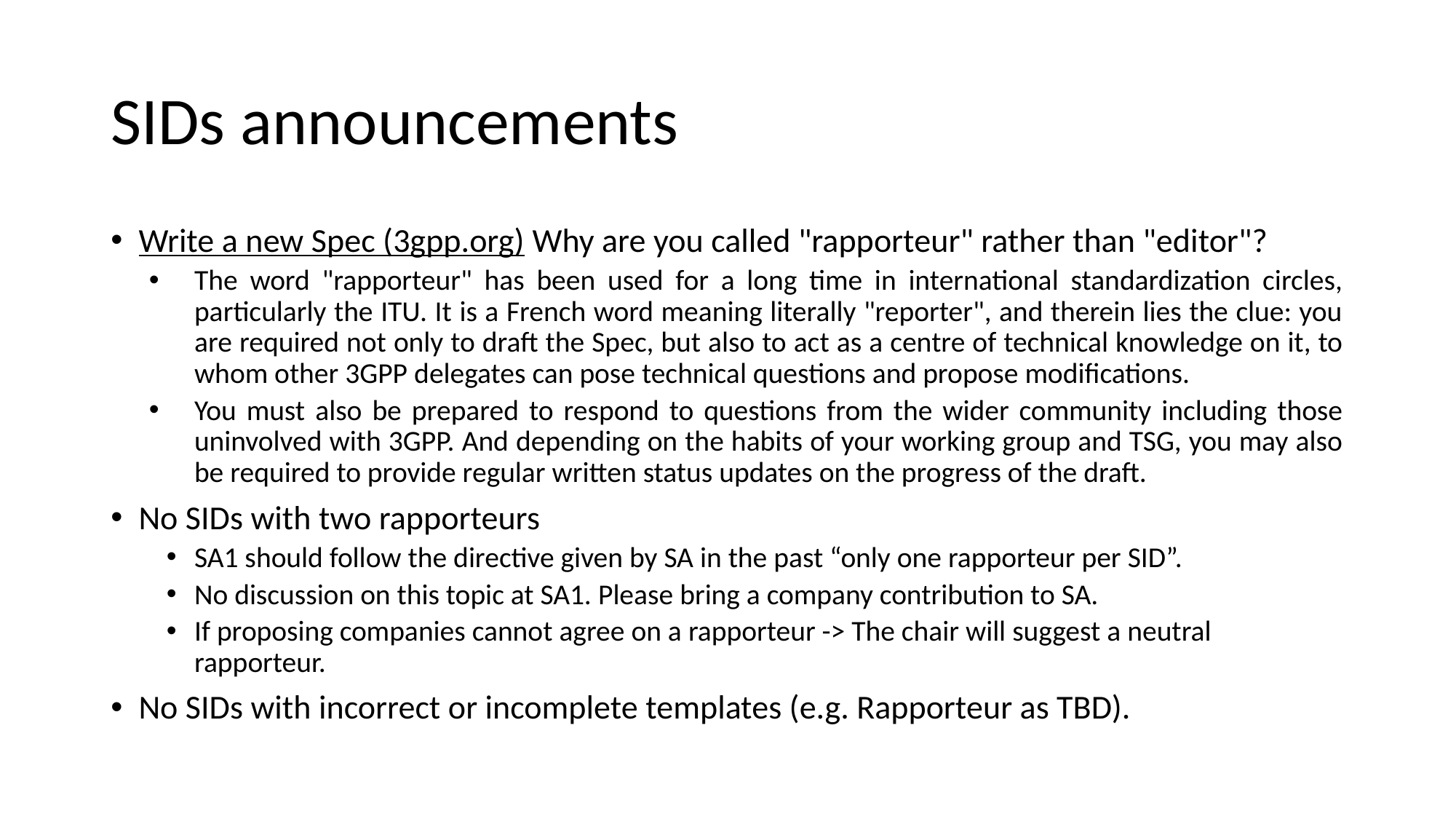

# SIDs announcements
Write a new Spec (3gpp.org) Why are you called "rapporteur" rather than "editor"?
The word "rapporteur" has been used for a long time in international standardization circles, particularly the ITU. It is a French word meaning literally "reporter", and therein lies the clue: you are required not only to draft the Spec, but also to act as a centre of technical knowledge on it, to whom other 3GPP delegates can pose technical questions and propose modifications.
You must also be prepared to respond to questions from the wider community including those uninvolved with 3GPP. And depending on the habits of your working group and TSG, you may also be required to provide regular written status updates on the progress of the draft.
No SIDs with two rapporteurs
SA1 should follow the directive given by SA in the past “only one rapporteur per SID”.
No discussion on this topic at SA1. Please bring a company contribution to SA.
If proposing companies cannot agree on a rapporteur -> The chair will suggest a neutral rapporteur.
No SIDs with incorrect or incomplete templates (e.g. Rapporteur as TBD).